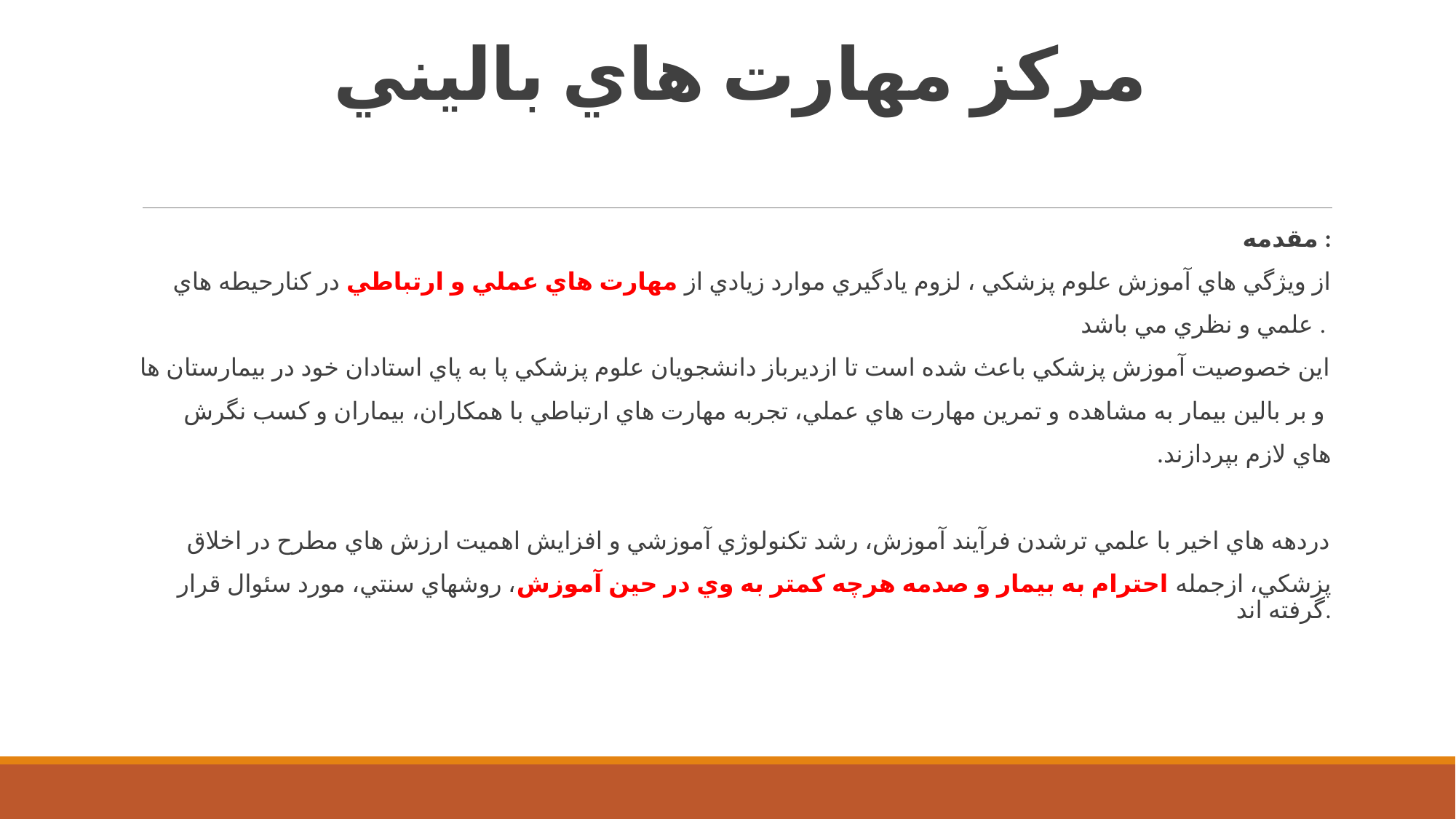

# مركز مهارت هاي باليني
مقدمه :
از ويژگي هاي آموزش علوم پزشكي ، لزوم يادگيري موارد زيادي از مهارت هاي عملي و ارتباطي در كنارحيطه هاي
 علمي و نظري مي باشد .
اين خصوصيت آموزش پزشكي باعث شده است تا ازديرباز دانشجويان علوم پزشكي پا به پاي استادان خود در بيمارستان ها
 و بر بالين بيمار به مشاهده و تمرين مهارت هاي عملي، تجربه مهارت هاي ارتباطي با همكاران، بيماران و كسب نگرش
هاي لازم بپردازند.

 دردهه هاي اخير با علمي ترشدن فرآيند آموزش، رشد تكنولوژي آموزشي و افزايش اهميت ارزش هاي مطرح در اخلاق
 پزشكي، ازجمله احترام به بيمار و صدمه هرچه كمتر به وي در حين آموزش، روشهاي سنتي، مورد سئوال قرار گرفته اند.